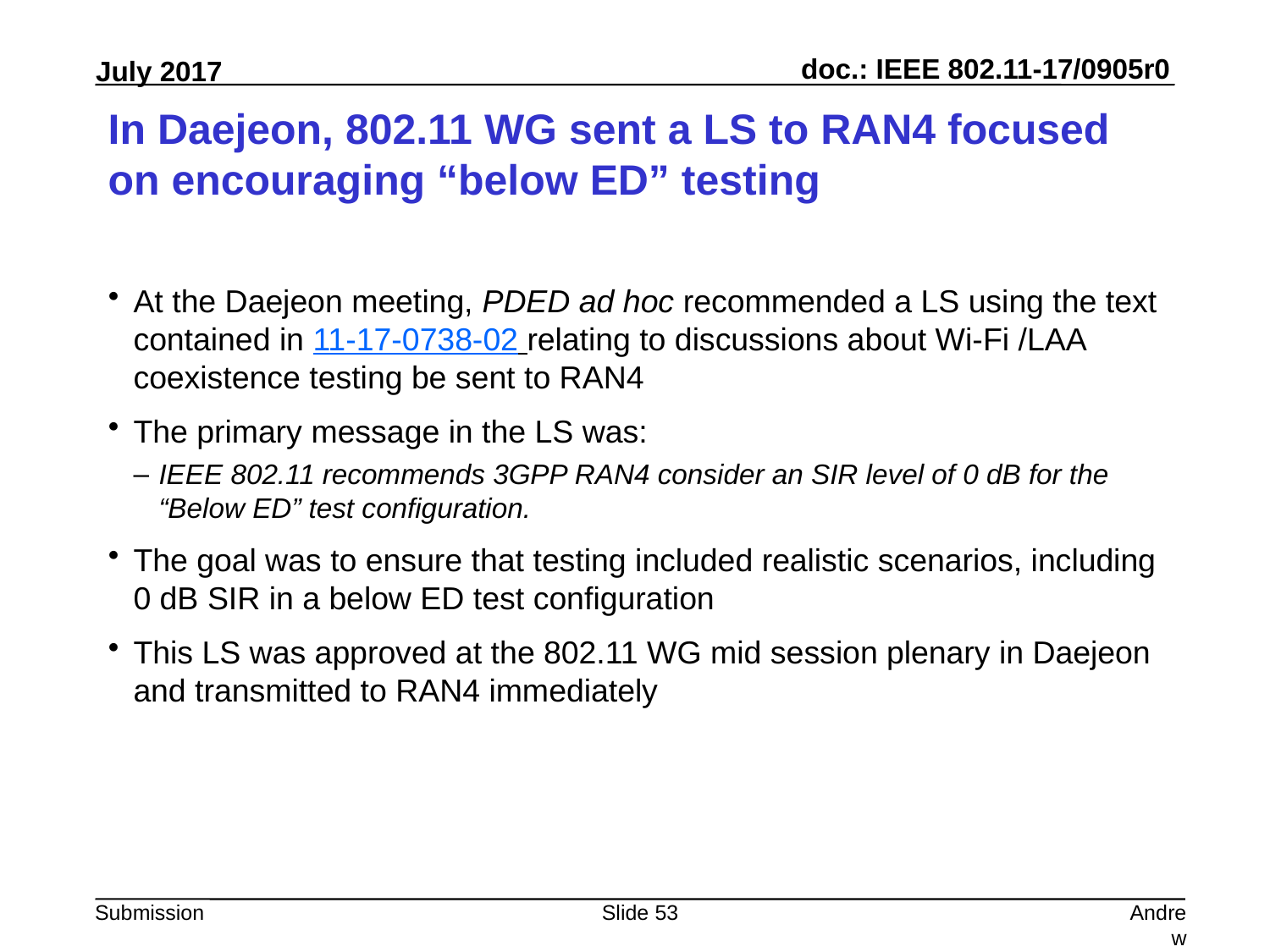

# In Daejeon, 802.11 WG sent a LS to RAN4 focused on encouraging “below ED” testing
At the Daejeon meeting, PDED ad hoc recommended a LS using the text contained in 11-17-0738-02 relating to discussions about Wi-Fi /LAA coexistence testing be sent to RAN4
The primary message in the LS was:
IEEE 802.11 recommends 3GPP RAN4 consider an SIR level of 0 dB for the “Below ED” test configuration.
The goal was to ensure that testing included realistic scenarios, including 0 dB SIR in a below ED test configuration
This LS was approved at the 802.11 WG mid session plenary in Daejeon and transmitted to RAN4 immediately

Slide 53
Andrew Myles, Cisco